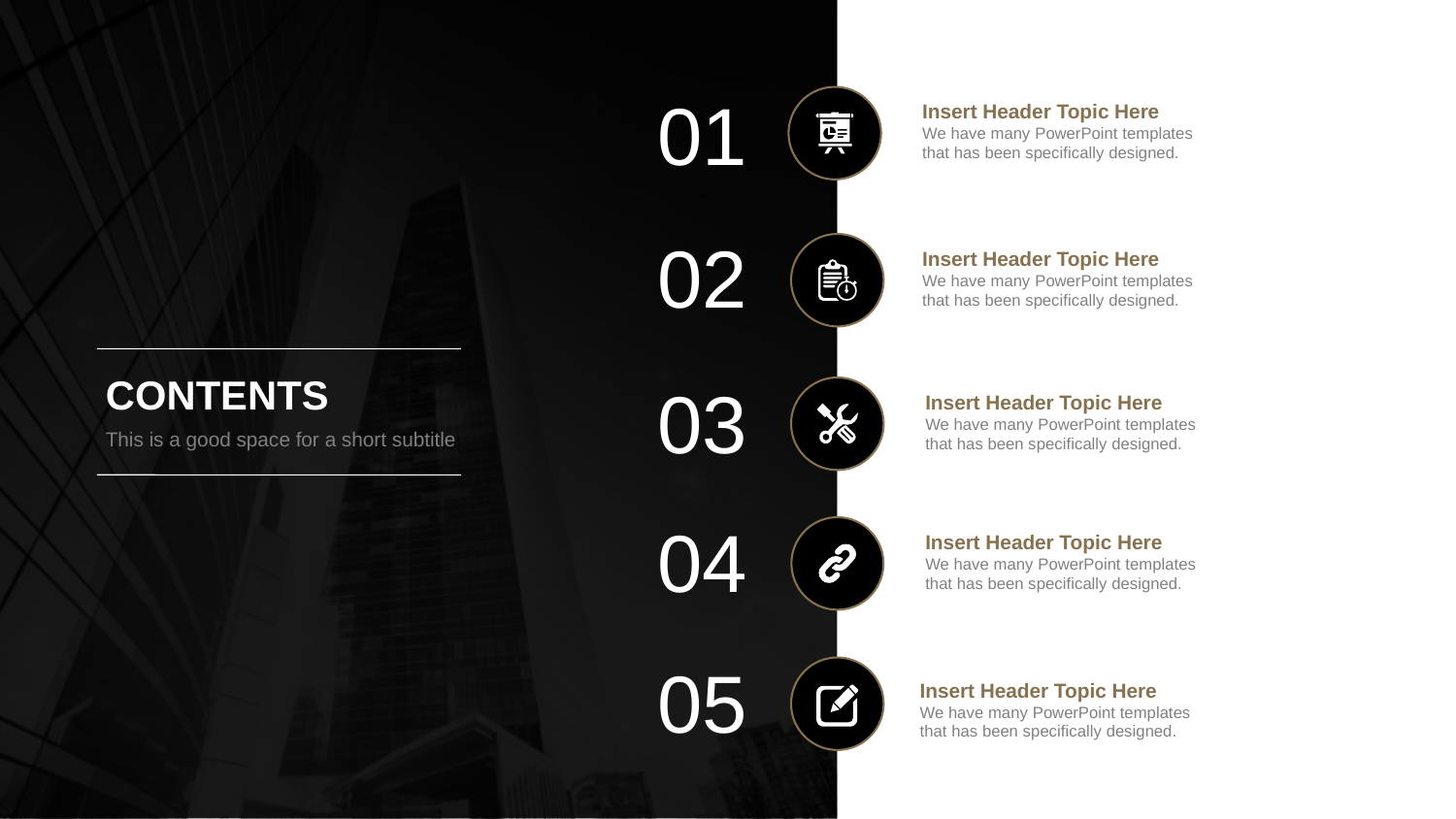

01

Insert Header Topic Here
We have many PowerPoint templates that has been specifically designed.
02

Insert Header Topic Here
We have many PowerPoint templates that has been specifically designed.

CONTENTS
03

Insert Header Topic Here
We have many PowerPoint templates that has been specifically designed.
This is a good space for a short subtitle

04

Insert Header Topic Here
We have many PowerPoint templates that has been specifically designed.
05

Insert Header Topic Here
We have many PowerPoint templates that has been specifically designed.